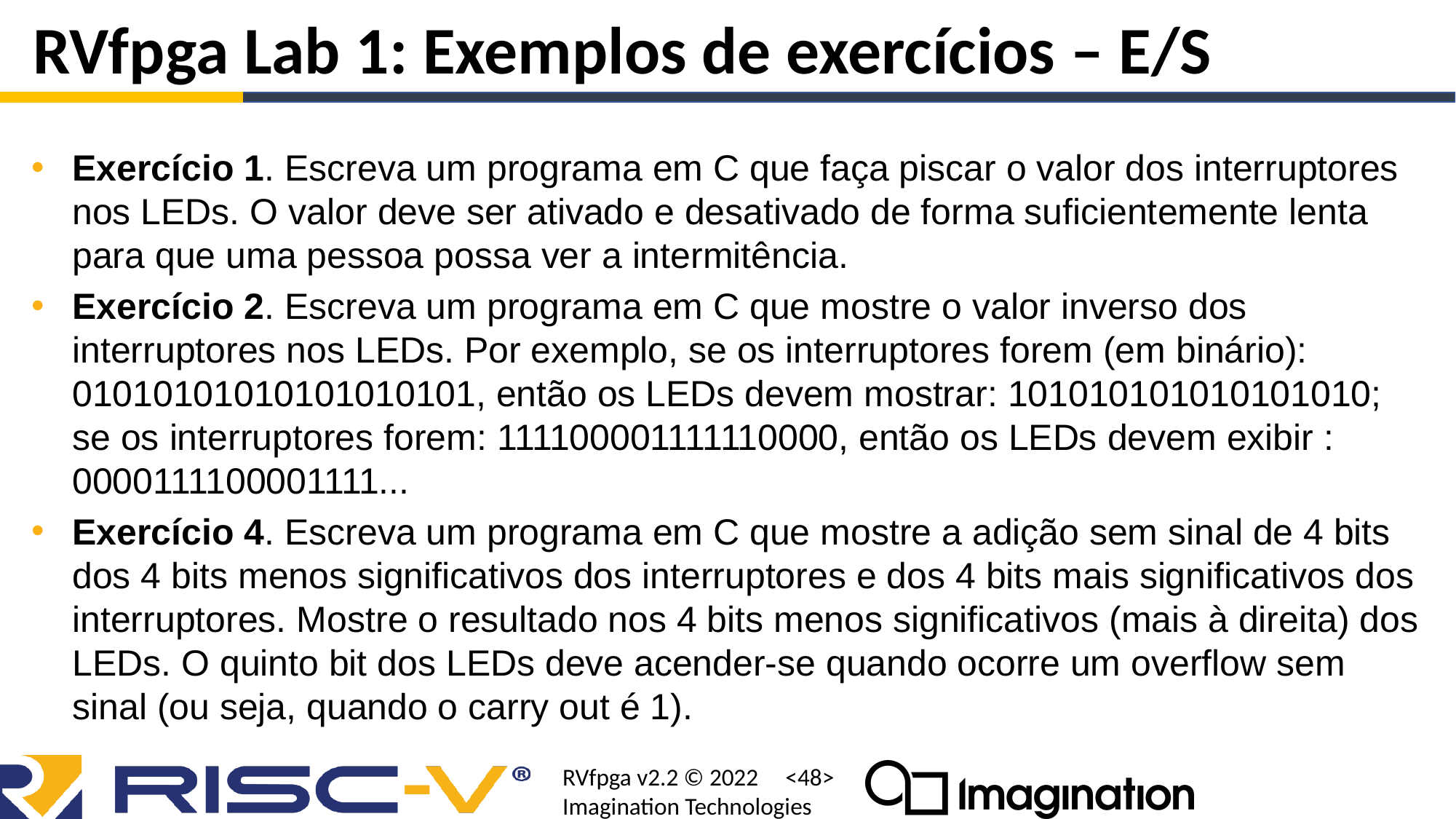

# RVfpga Lab 1: Exemplos de exercícios – E/S
Exercício 1. Escreva um programa em C que faça piscar o valor dos interruptores nos LEDs. O valor deve ser ativado e desativado de forma suficientemente lenta para que uma pessoa possa ver a intermitência.
Exercício 2. Escreva um programa em C que mostre o valor inverso dos interruptores nos LEDs. Por exemplo, se os interruptores forem (em binário): 01010101010101010101, então os LEDs devem mostrar: 101010101010101010; se os interruptores forem: 111100001111110000, então os LEDs devem exibir : 0000111100001111...
Exercício 4. Escreva um programa em C que mostre a adição sem sinal de 4 bits dos 4 bits menos significativos dos interruptores e dos 4 bits mais significativos dos interruptores. Mostre o resultado nos 4 bits menos significativos (mais à direita) dos LEDs. O quinto bit dos LEDs deve acender-se quando ocorre um overflow sem sinal (ou seja, quando o carry out é 1).